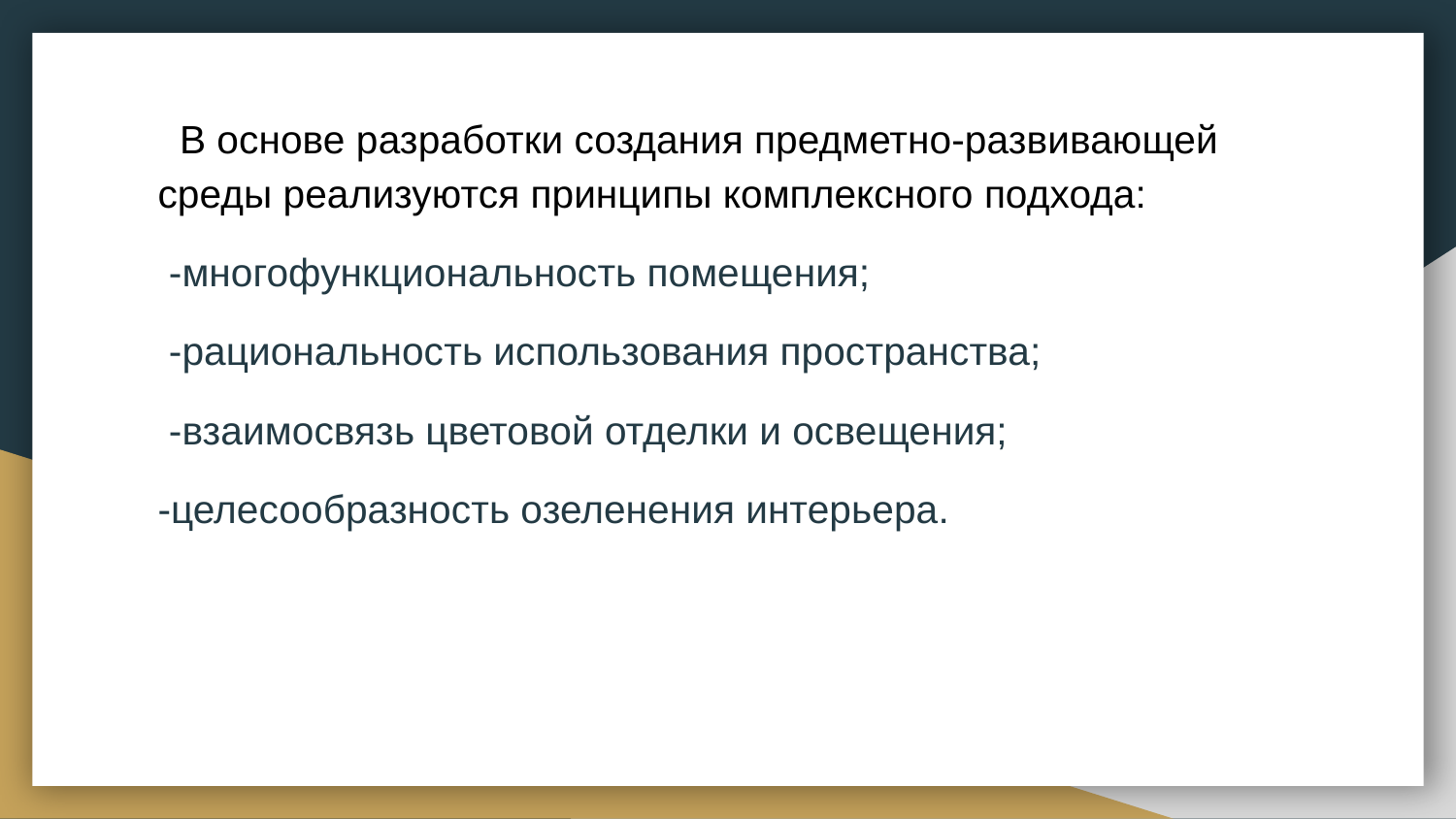

В основе разработки создания предметно-развивающей среды реализуются принципы комплексного подхода:
 -многофункциональность помещения;
 -рациональность использования пространства;
 -взаимосвязь цветовой отделки и освещения;
-целесообразность озеленения интерьера.